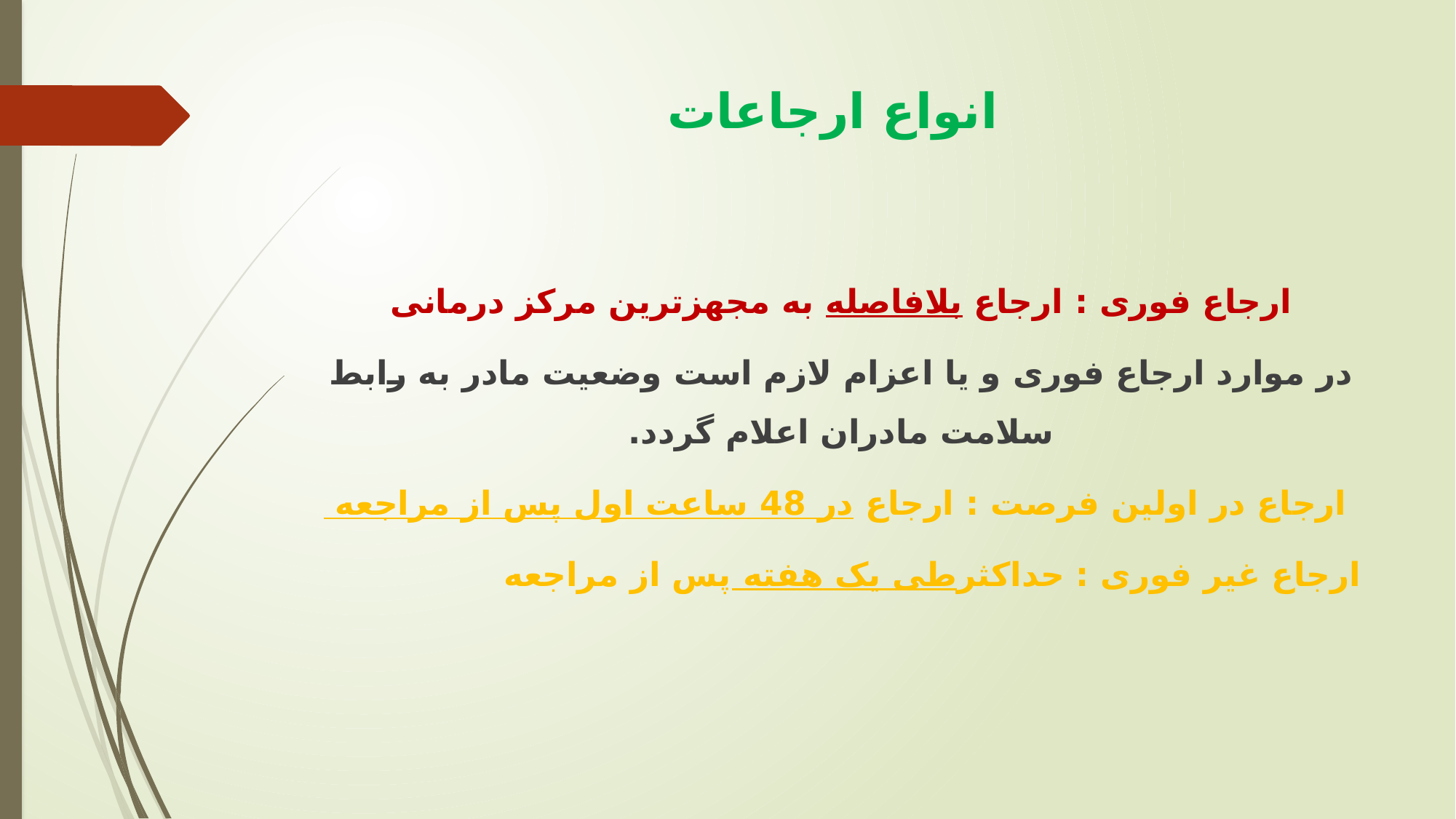

# انواع ارجاعات
ارجاع فوری : ارجاع بلافاصله به مجهزترین مرکز درمانی
در موارد ارجاع فوری و یا اعزام لازم است وضعیت مادر به رابط سلامت مادران اعلام گردد.
 ارجاع در اولین فرصت : ارجاع در 48 ساعت اول پس از مراجعه
ارجاع غیر فوری : حداکثرطی یک هفته پس از مراجعه